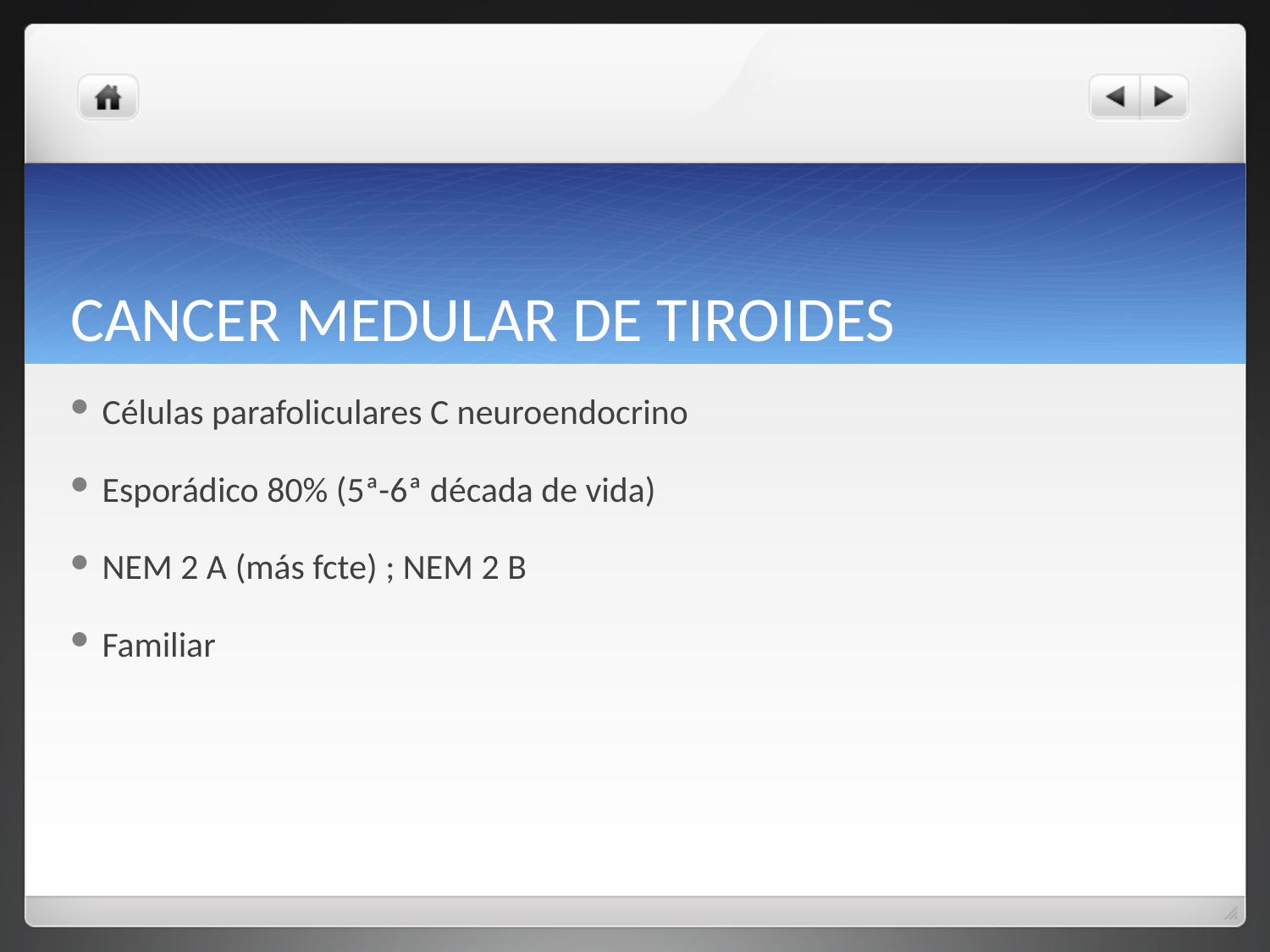

# CANCER MEDULAR DE TIROIDES
Células parafoliculares C neuroendocrino
Esporádico 80% (5ª-6ª década de vida)
NEM 2 A (más fcte) ; NEM 2 B
Familiar